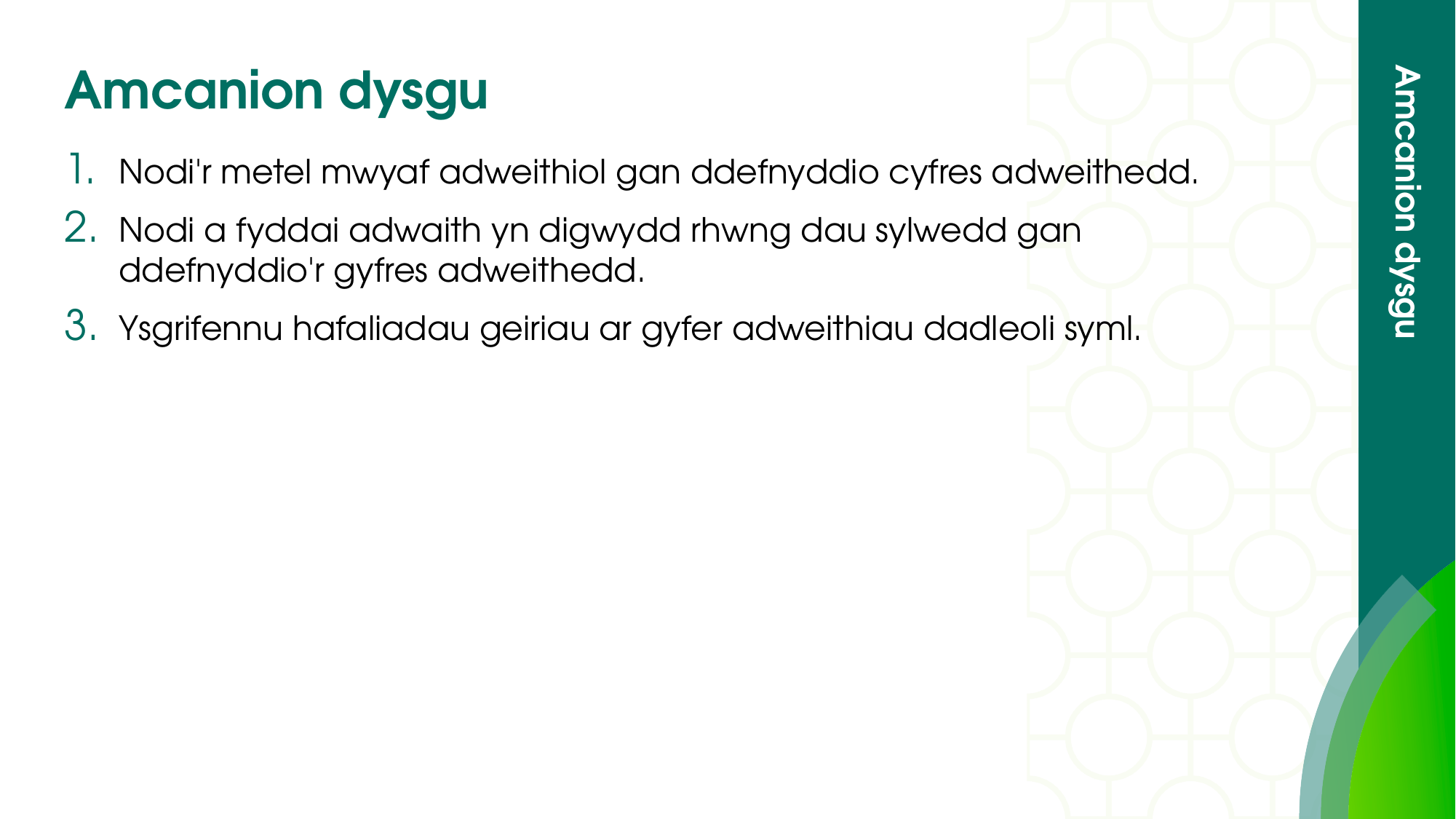

# Amcanion dysgu
Nodi'r metel mwyaf adweithiol gan ddefnyddio cyfres adweithedd.
Nodi a fyddai adwaith yn digwydd rhwng dau sylwedd gan ddefnyddio'r gyfres adweithedd.
Ysgrifennu hafaliadau geiriau ar gyfer adweithiau dadleoli syml.
Amcanion dysgu